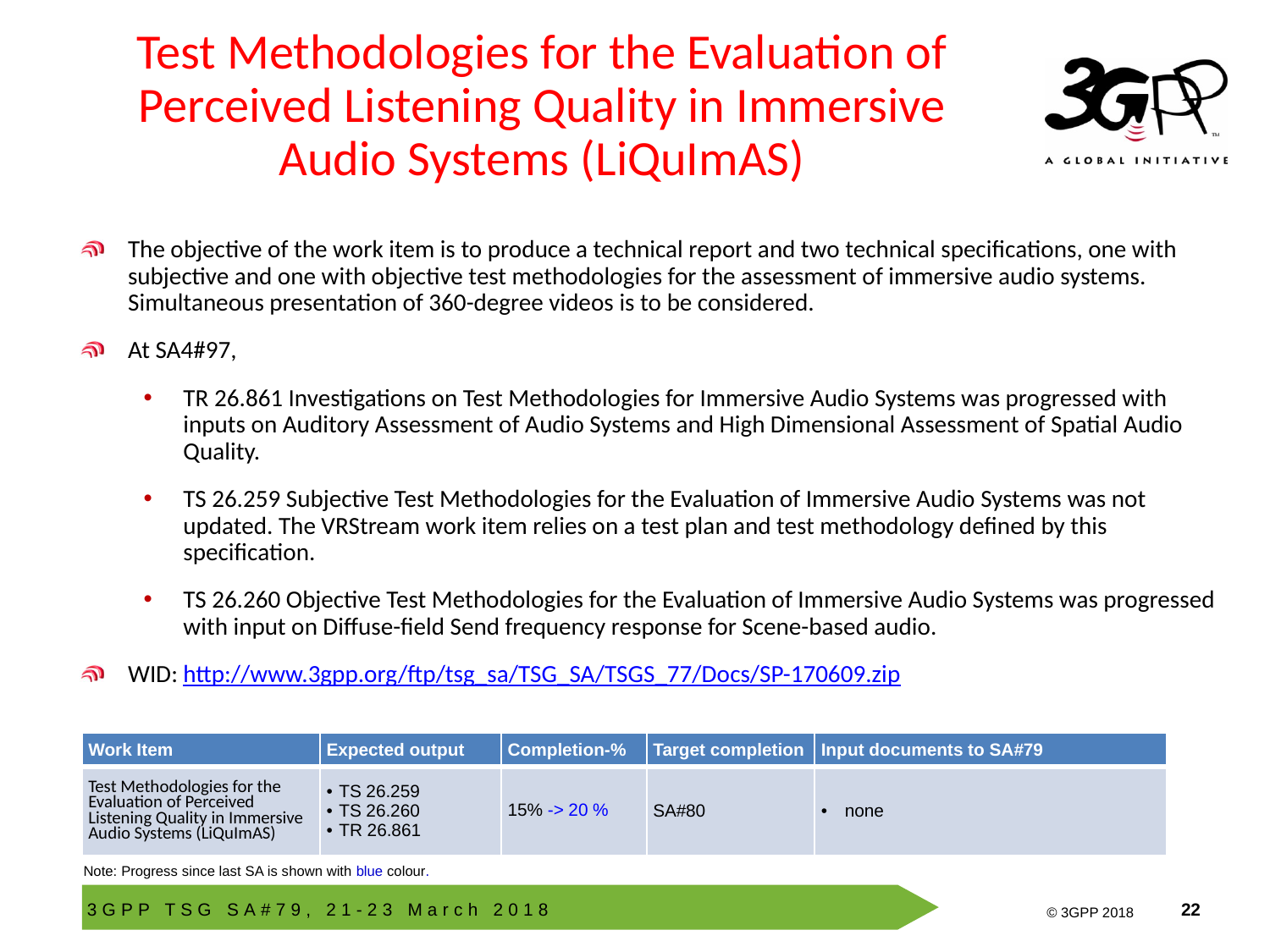

# Test Methodologies for the Evaluation of Perceived Listening Quality in Immersive Audio Systems (LiQuImAS)
The objective of the work item is to produce a technical report and two technical specifications, one with subjective and one with objective test methodologies for the assessment of immersive audio systems.  Simultaneous presentation of 360-degree videos is to be considered.
At SA4#97,
TR 26.861 Investigations on Test Methodologies for Immersive Audio Systems was progressed with inputs on Auditory Assessment of Audio Systems and High Dimensional Assessment of Spatial Audio Quality.
TS 26.259 Subjective Test Methodologies for the Evaluation of Immersive Audio Systems was not updated. The VRStream work item relies on a test plan and test methodology defined by this specification.
TS 26.260 Objective Test Methodologies for the Evaluation of Immersive Audio Systems was progressed with input on Diffuse-field Send frequency response for Scene-based audio.
WID: http://www.3gpp.org/ftp/tsg_sa/TSG_SA/TSGS_77/Docs/SP-170609.zip

| Work Item | Expected output | Completion-% | Target completion | Input documents to SA#79 |
| --- | --- | --- | --- | --- |
| Test Methodologies for the Evaluation of Perceived Listening Quality in Immersive Audio Systems (LiQuImAS) | TS 26.259 TS 26.260 TR 26.861 | 15% -> 20 % | SA#80 | none |
Note: Progress since last SA is shown with blue colour.